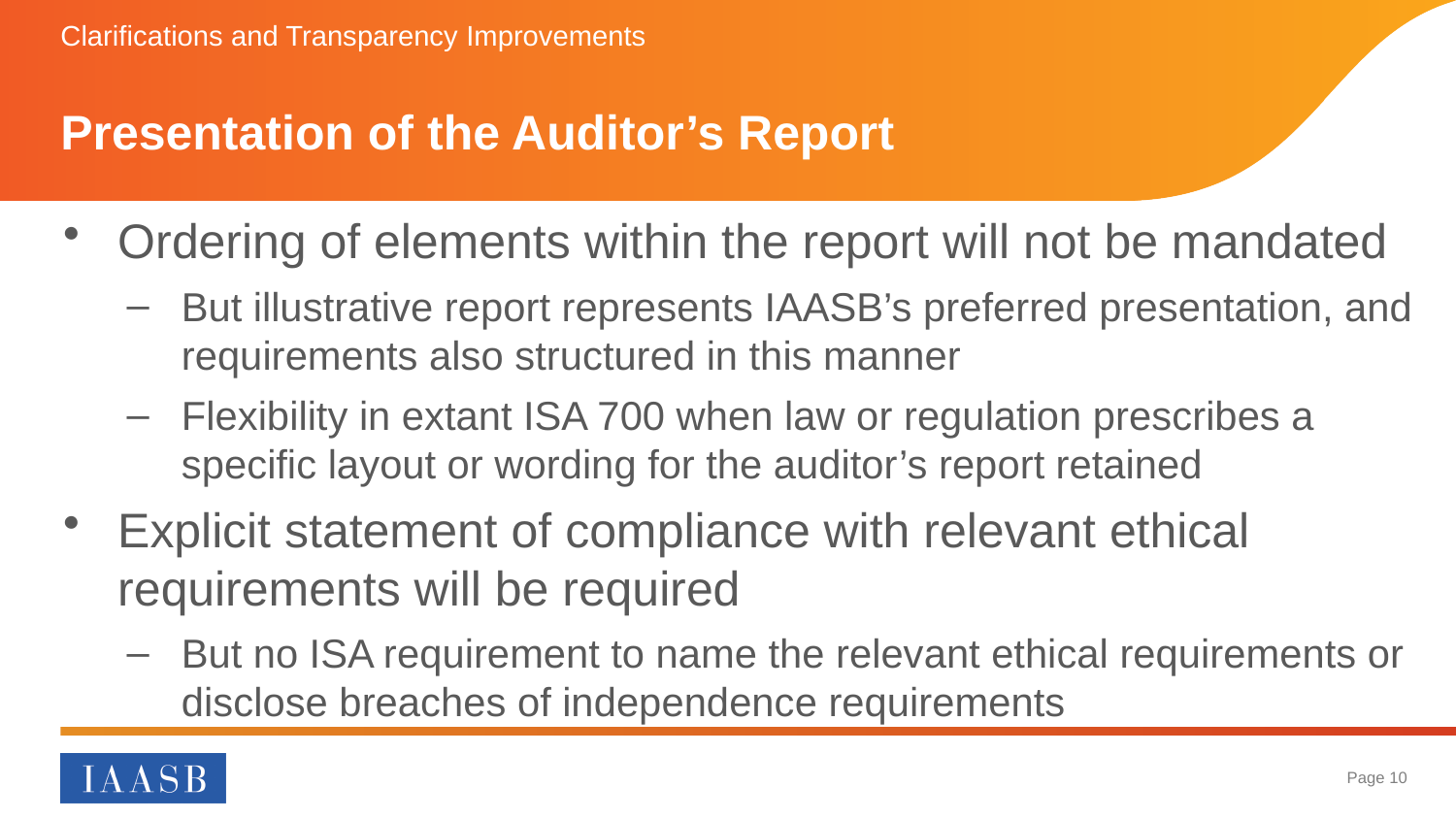

Clarifications and Transparency Improvements
# Presentation of the Auditor’s Report
Ordering of elements within the report will not be mandated
But illustrative report represents IAASB’s preferred presentation, and requirements also structured in this manner
Flexibility in extant ISA 700 when law or regulation prescribes a specific layout or wording for the auditor’s report retained
Explicit statement of compliance with relevant ethical requirements will be required
But no ISA requirement to name the relevant ethical requirements or disclose breaches of independence requirements